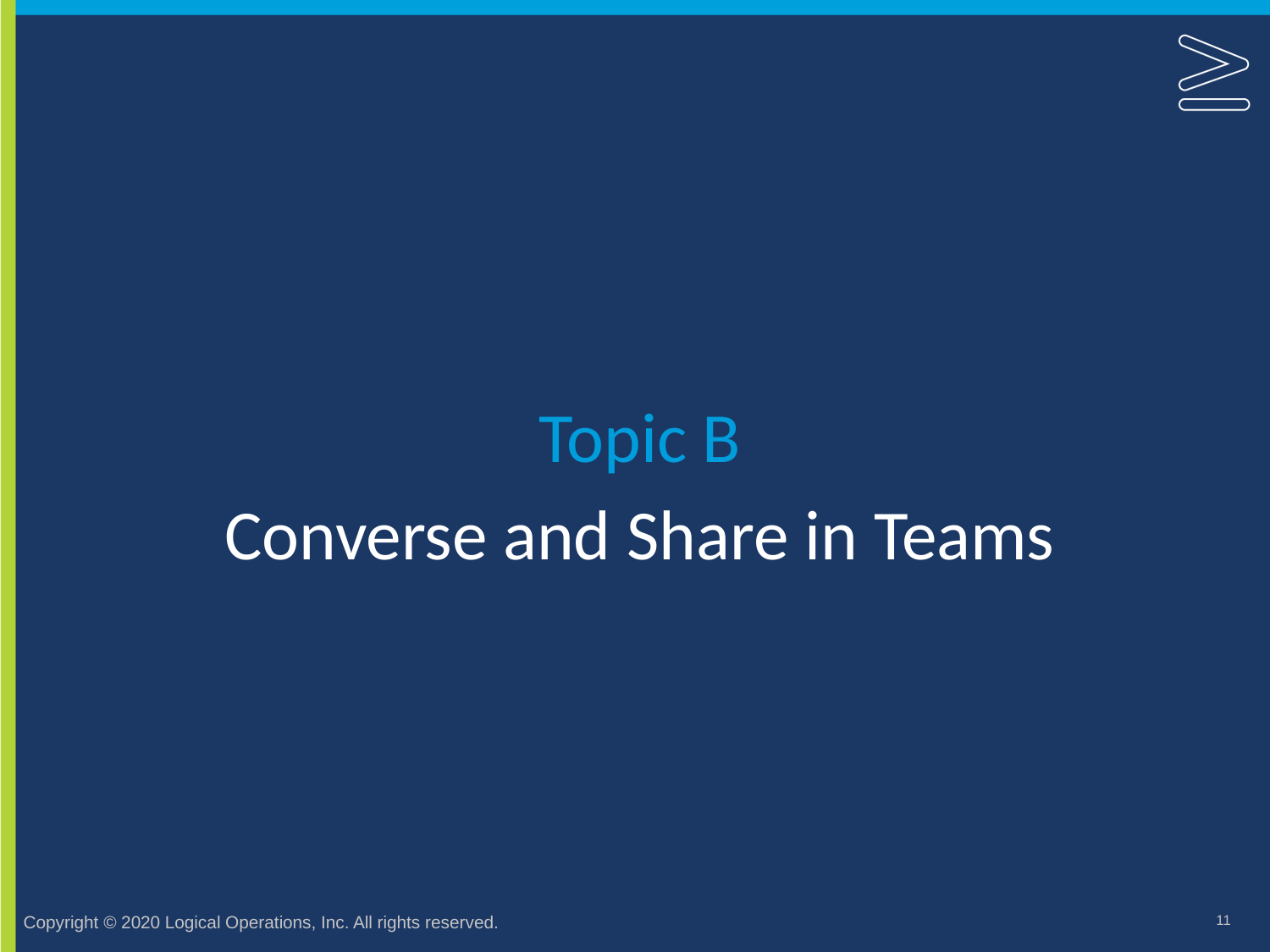

Topic B
# Converse and Share in Teams
11